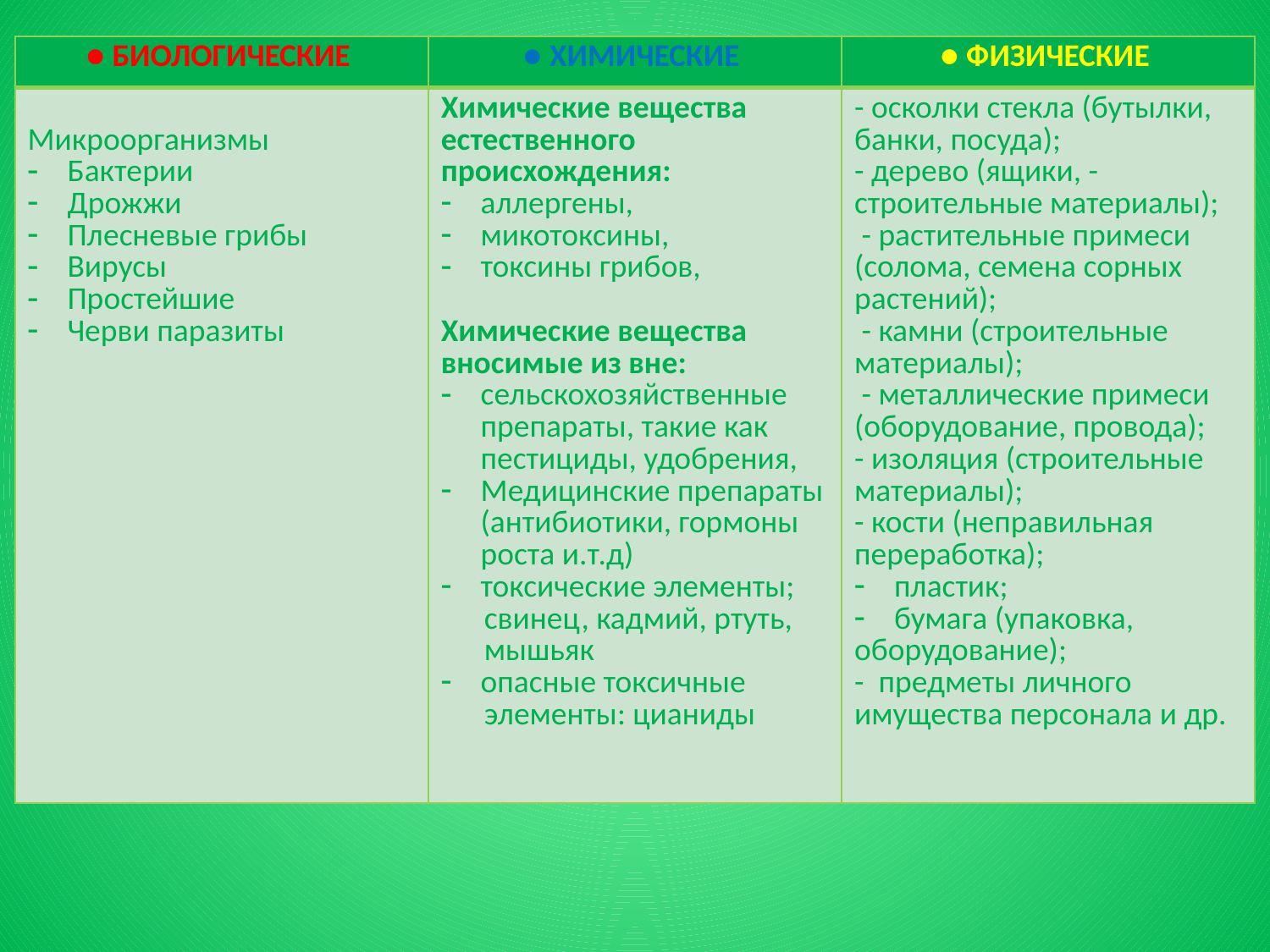

| ● БИОЛОГИЧЕСКИЕ | ● ХИМИЧЕСКИЕ | ● ФИЗИЧЕСКИЕ |
| --- | --- | --- |
| Микроорганизмы Бактерии Дрожжи Плесневые грибы Вирусы Простейшие Черви паразиты | Химические вещества естественного происхождения: аллергены, микотоксины, токсины грибов, Химические вещества вносимые из вне: сельскохозяйственные препараты, такие как пестициды, удобрения, Медицинские препараты (антибиотики, гормоны роста и.т.д) токсические элементы; свинец, кадмий, ртуть, мышьяк опасные токсичные элементы: цианиды | - осколки стекла (бутылки, банки, посуда); - дерево (ящики, - строительные материалы); - растительные примеси (солома, семена сорных растений); - камни (строительные материалы); - металлические примеси (оборудование, провода); - изоляция (строительные материалы); - кости (неправильная переработка); пластик; бумага (упаковка, оборудование); - предметы личного имущества персонала и др. |